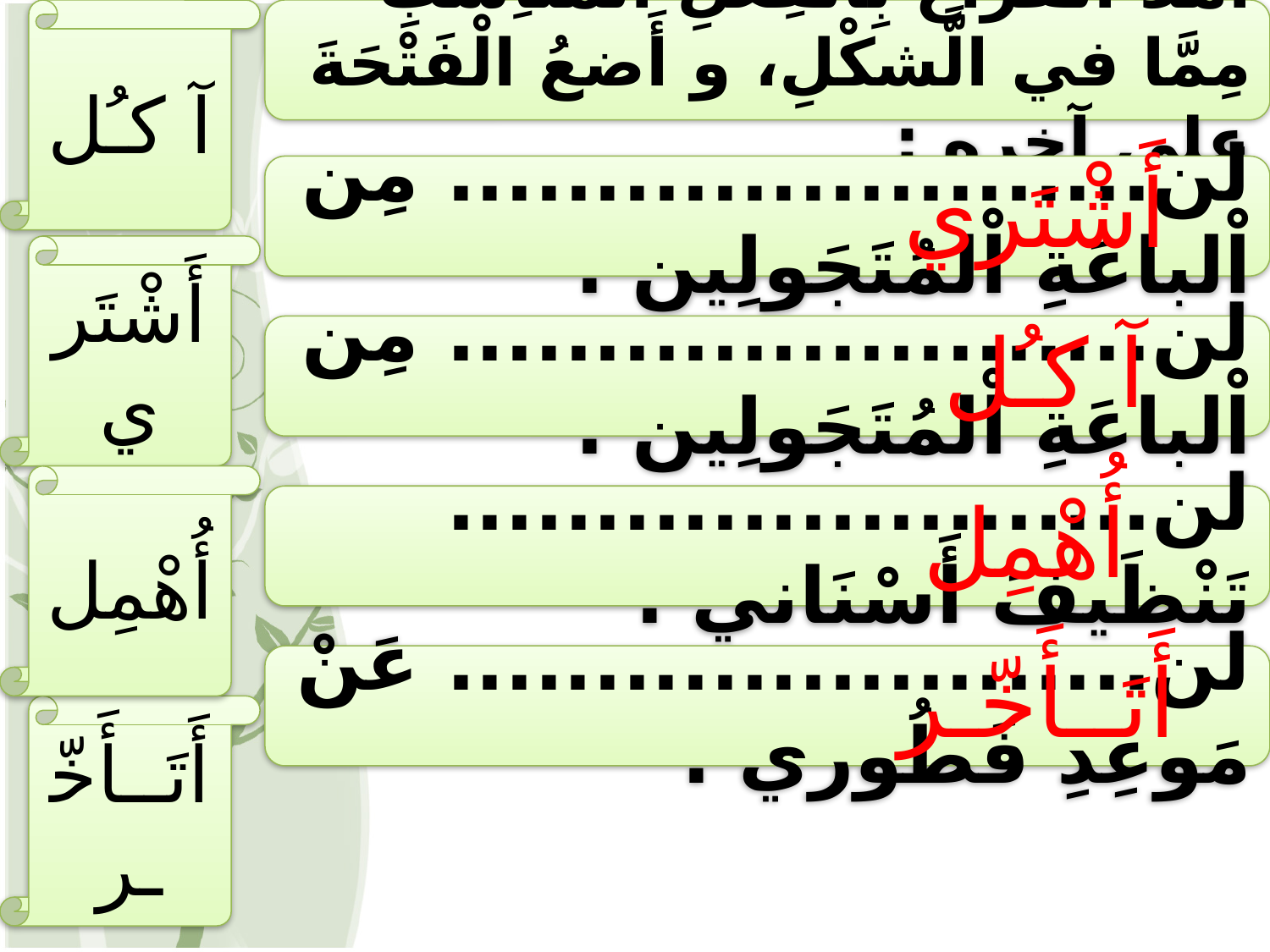

آ كـُل
أَمْلأُ الْفَراغَ بِالْفِعلِ الْمُناِسبِ مِمَّا في الَّشكْلِ، و أَضعُ الْفَتْحَةَ على آخرِهِ :
أَشْتَري

لن........................ مِن اْلباعَةِ اْلمُتَجَولِين .
أَشْتَري
آ كـُل

لن........................ مِن اْلباعَةِ اْلمُتَجَولِين .
أُهْمِل
أُهْمِل
لن........................ تَنْظَيفَ أَسْنَاني .
أَتَــأَخّـر

لن........................ عَنْ مَوعِدِ فَطُوري .
أَتَــأَخّـر